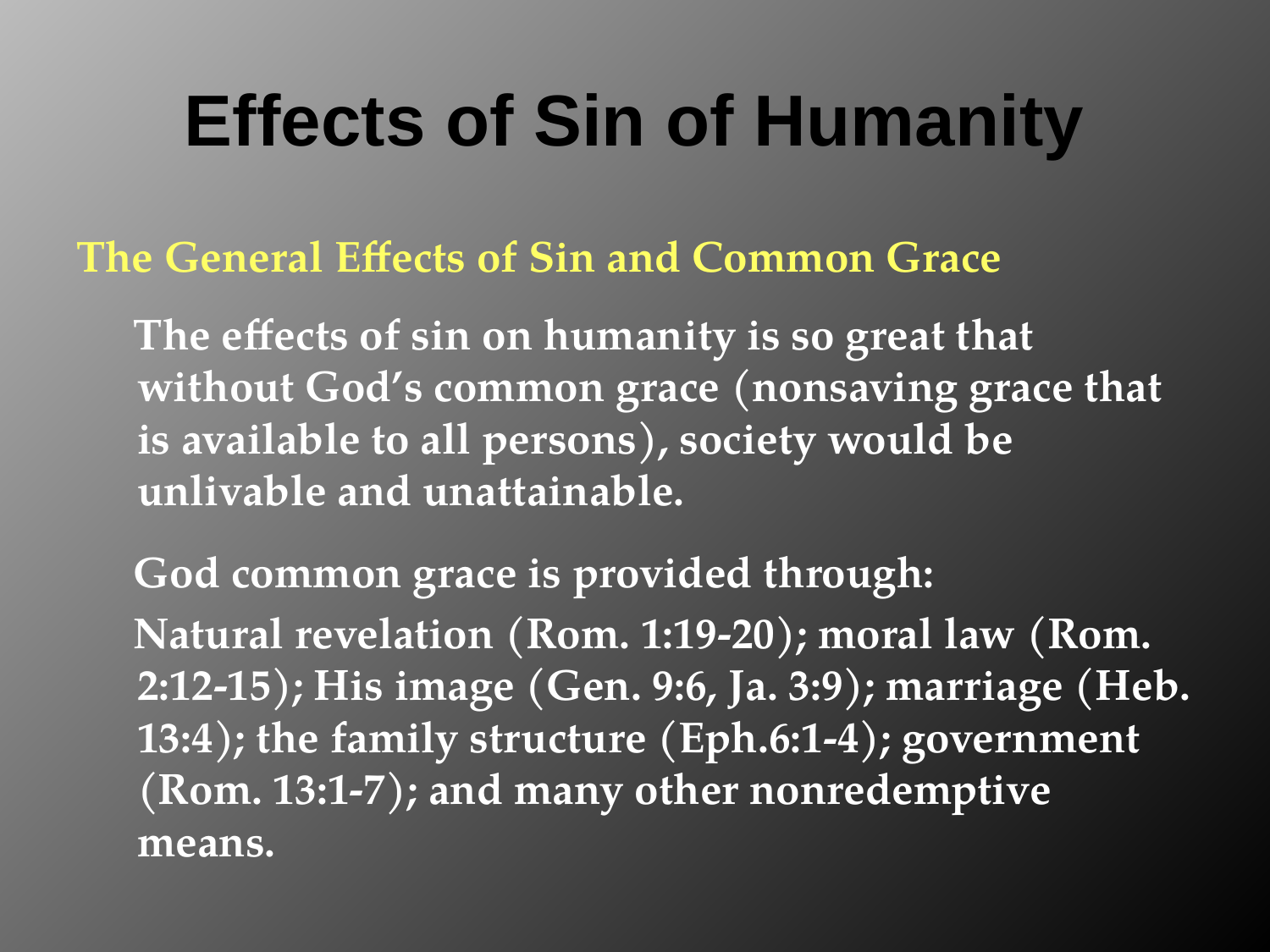

# Effects of Sin of Humanity
The General Effects of Sin and Common Grace

The effects of sin on humanity is so great that without God’s common grace (nonsaving grace that is available to all persons), society would be unlivable and unattainable.

God common grace is provided through:
Natural revelation (Rom. 1:19-20); moral law (Rom. 2:12-15); His image (Gen. 9:6, Ja. 3:9); marriage (Heb. 13:4); the family structure (Eph.6:1-4); government (Rom. 13:1-7); and many other nonredemptive means.